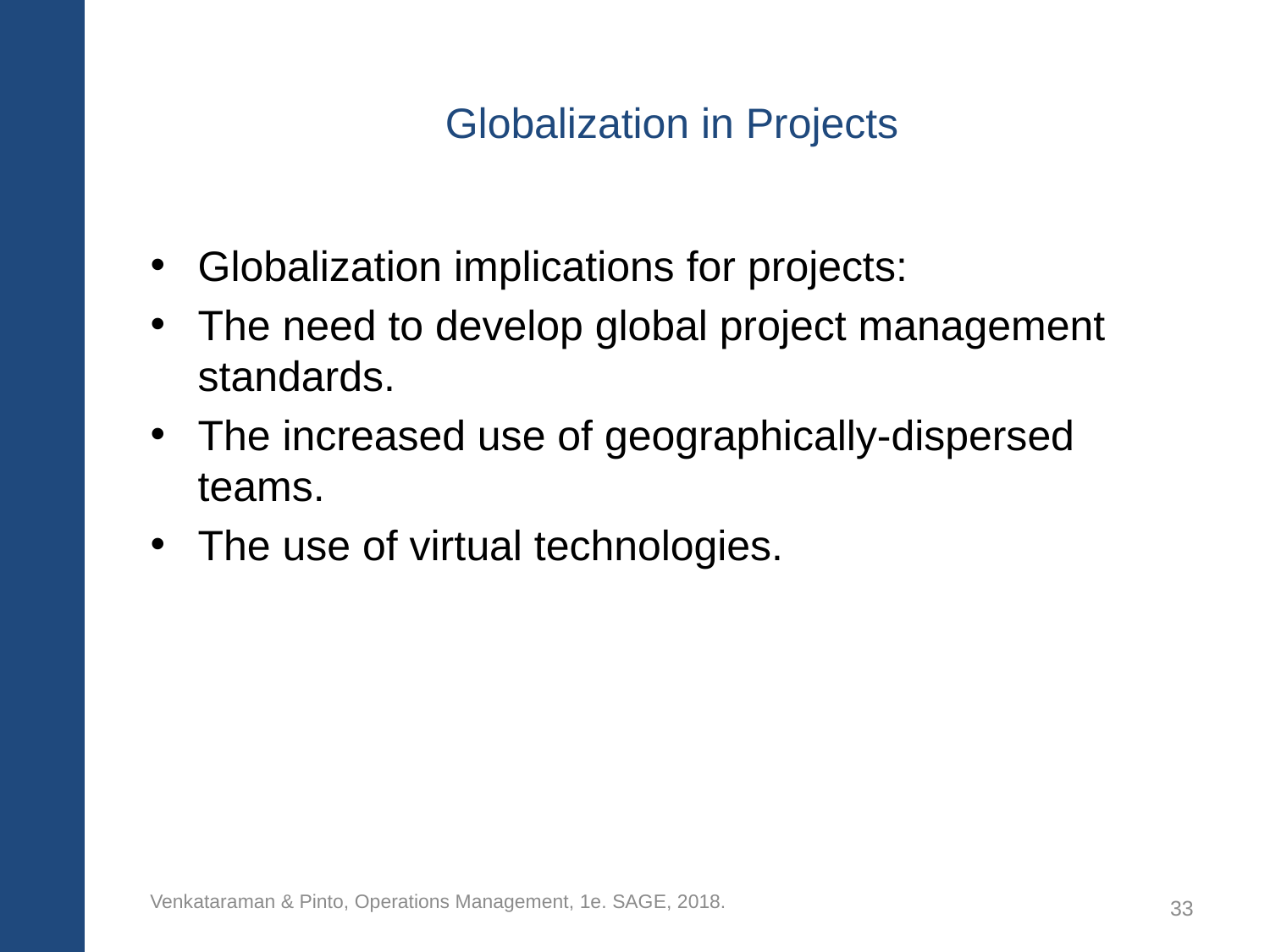

# Globalization in Projects
Globalization implications for projects:
The need to develop global project management standards.
The increased use of geographically-dispersed teams.
The use of virtual technologies.
Venkataraman & Pinto, Operations Management, 1e. SAGE, 2018.
33